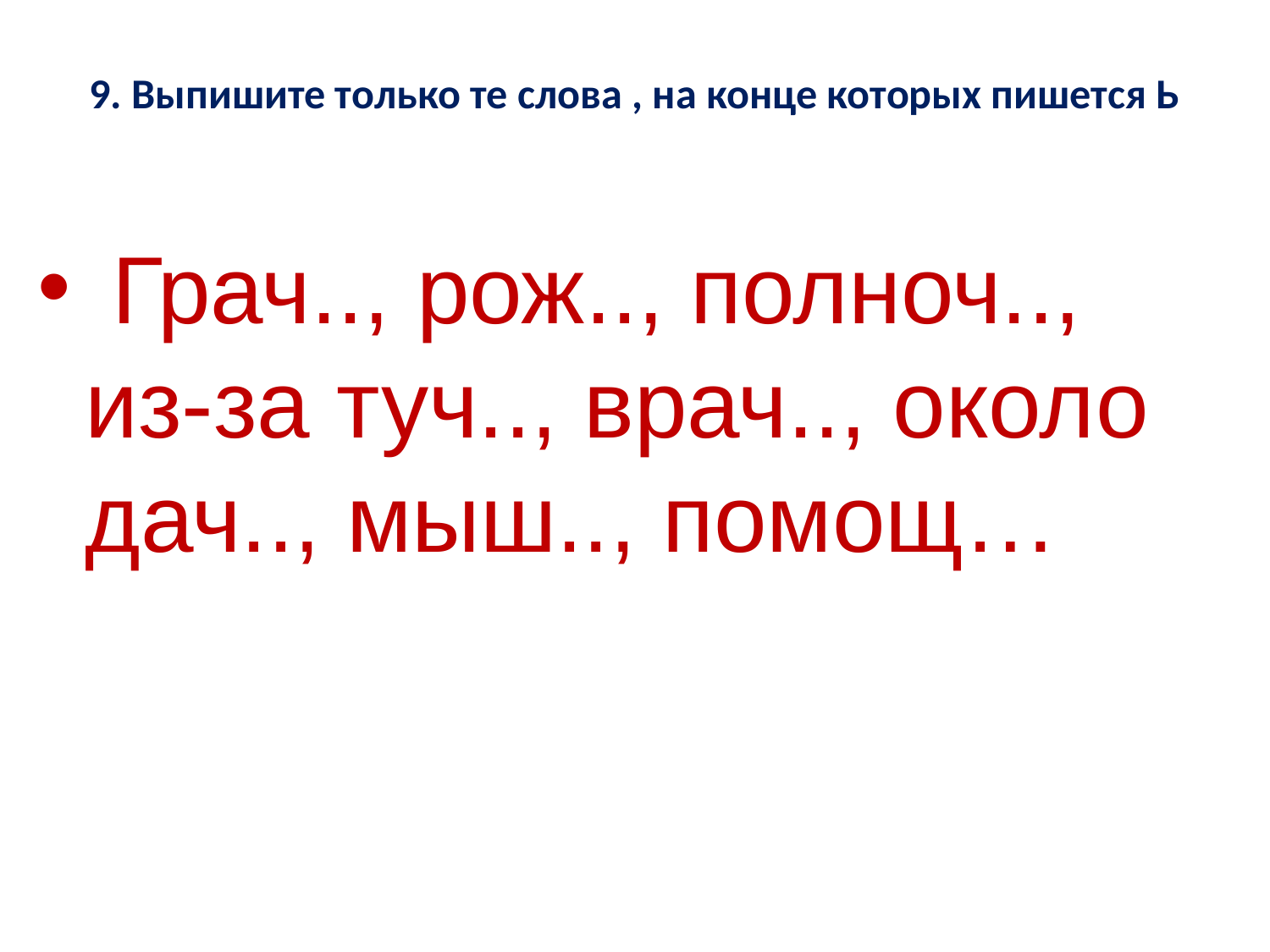

# 9. Выпишите только те слова , на конце которых пишется Ь
 Грач.., рож.., полноч.., из-за туч.., врач.., около дач.., мыш.., помощ…